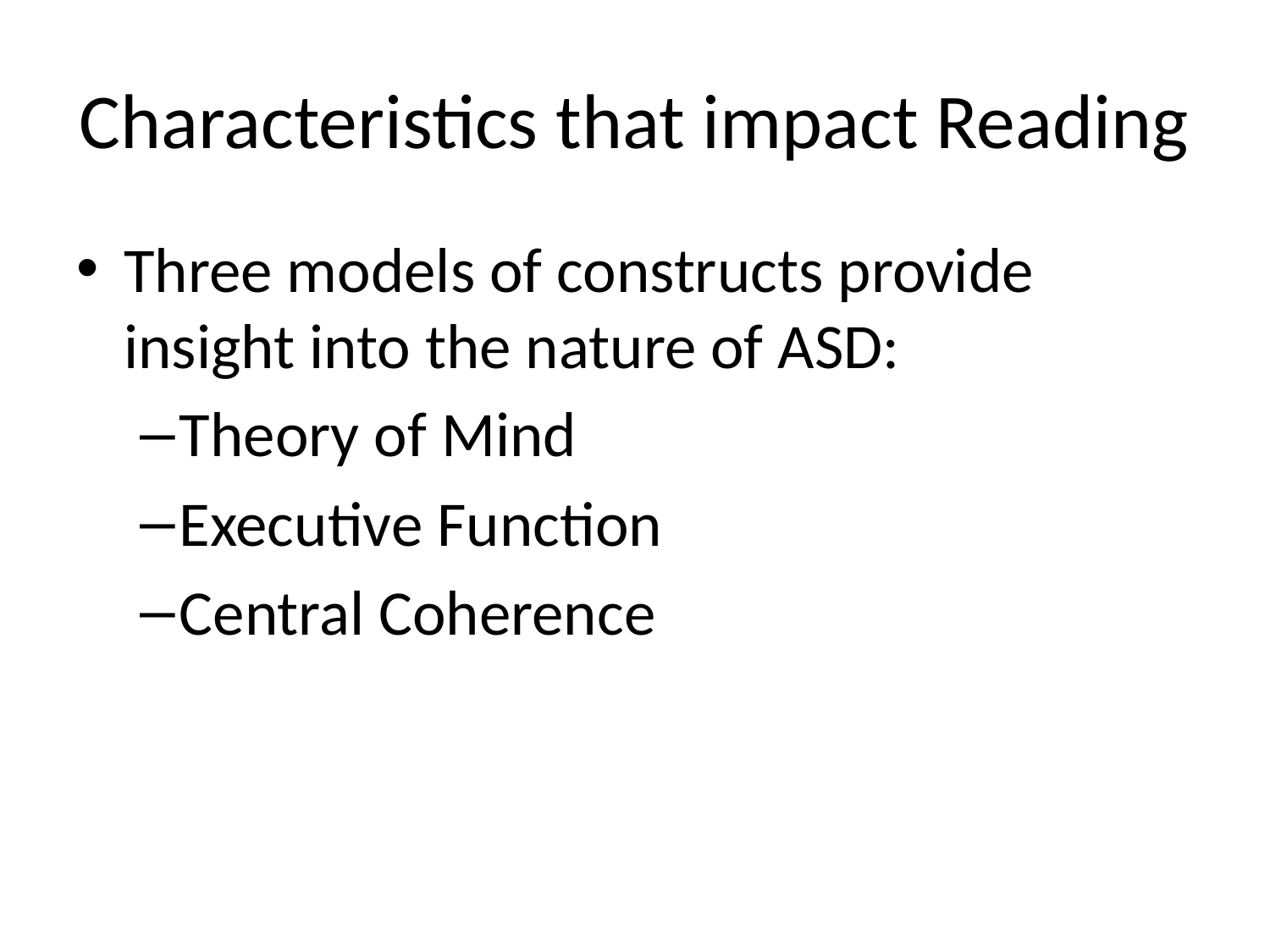

# Characteristics that impact Reading
Three models of constructs provide insight into the nature of ASD:
Theory of Mind
Executive Function
Central Coherence